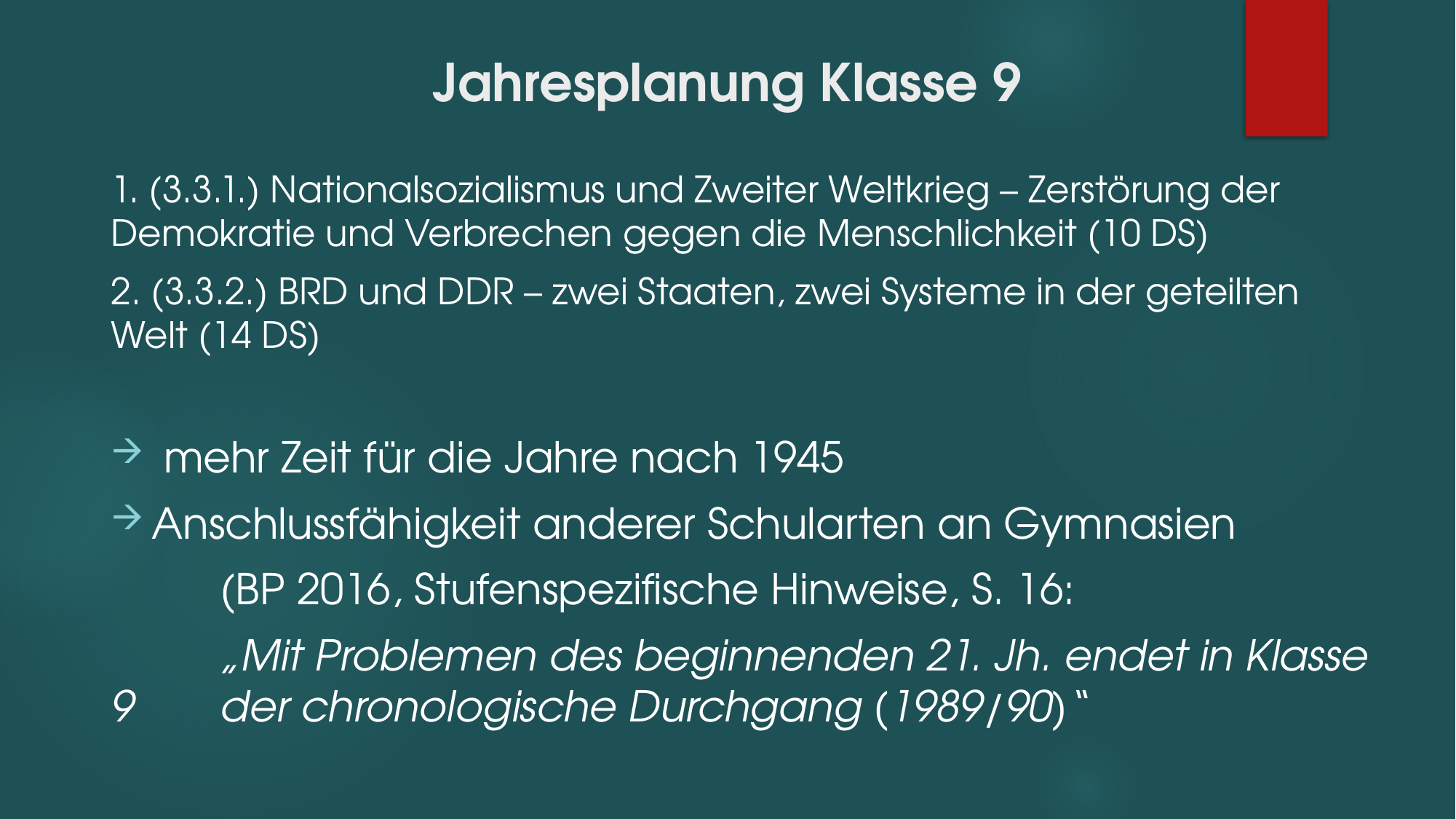

# Jahresplanung Klasse 9
1. (3.3.1.) Nationalsozialismus und Zweiter Weltkrieg – Zerstörung der Demokratie und Verbrechen gegen die Menschlichkeit (10 DS)
2. (3.3.2.) BRD und DDR – zwei Staaten, zwei Systeme in der geteilten Welt (14 DS)

 mehr Zeit für die Jahre nach 1945
Anschlussfähigkeit anderer Schularten an Gymnasien
	(BP 2016, Stufenspezifische Hinweise, S. 16:
	„Mit Problemen des beginnenden 21. Jh. endet in Klasse 9   	der chronologische Durchgang (1989/90)“